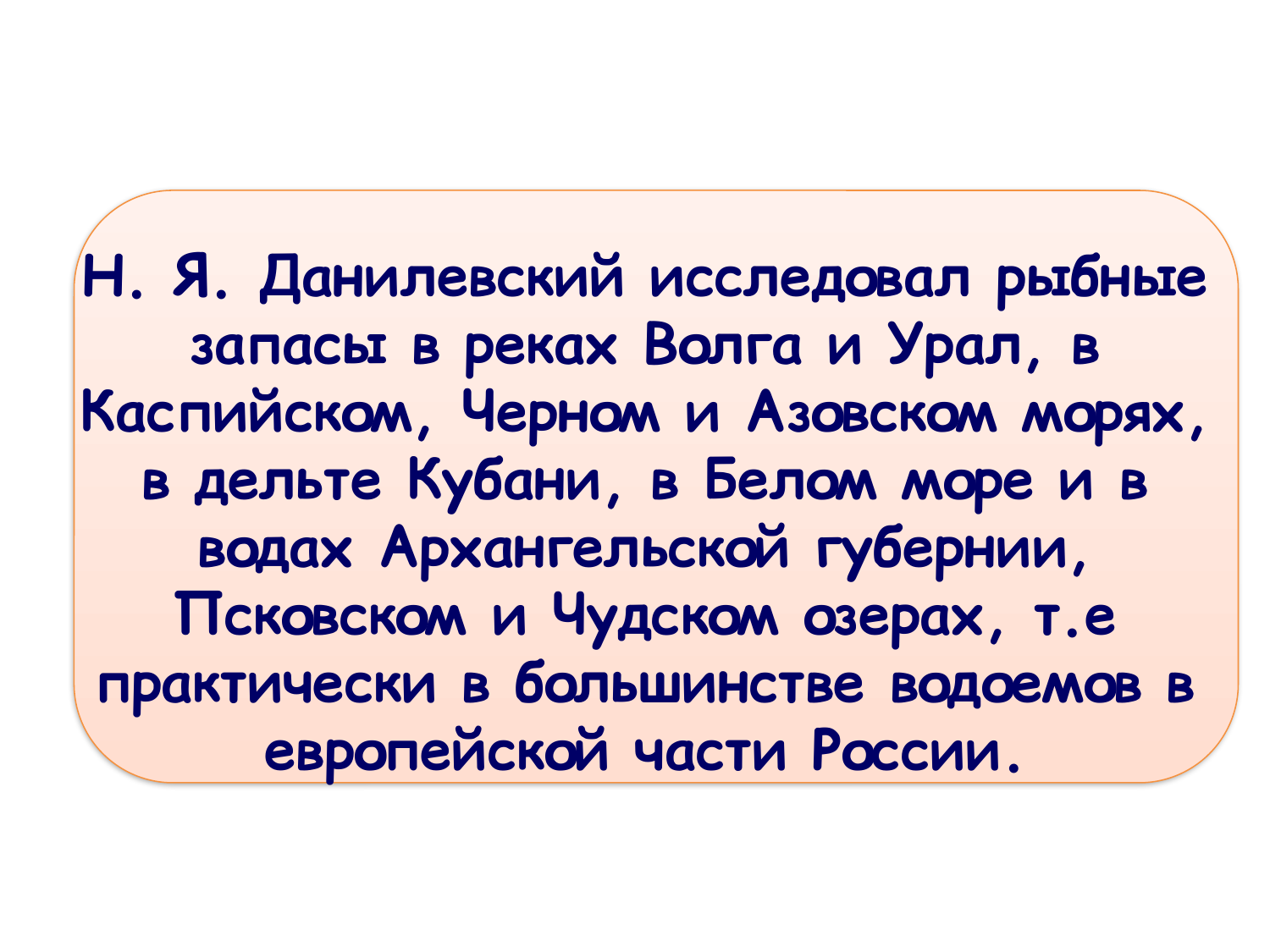

#

Н. Я. Данилевский исследовал рыбные запасы в реках Волга и Урал, в Каспийском, Черном и Азовском морях, в дельте Кубани, в Белом море и в водах Архангельской губернии, Псковском и Чудском озерах, т.е практически в большинстве водоемов в европейской части России.